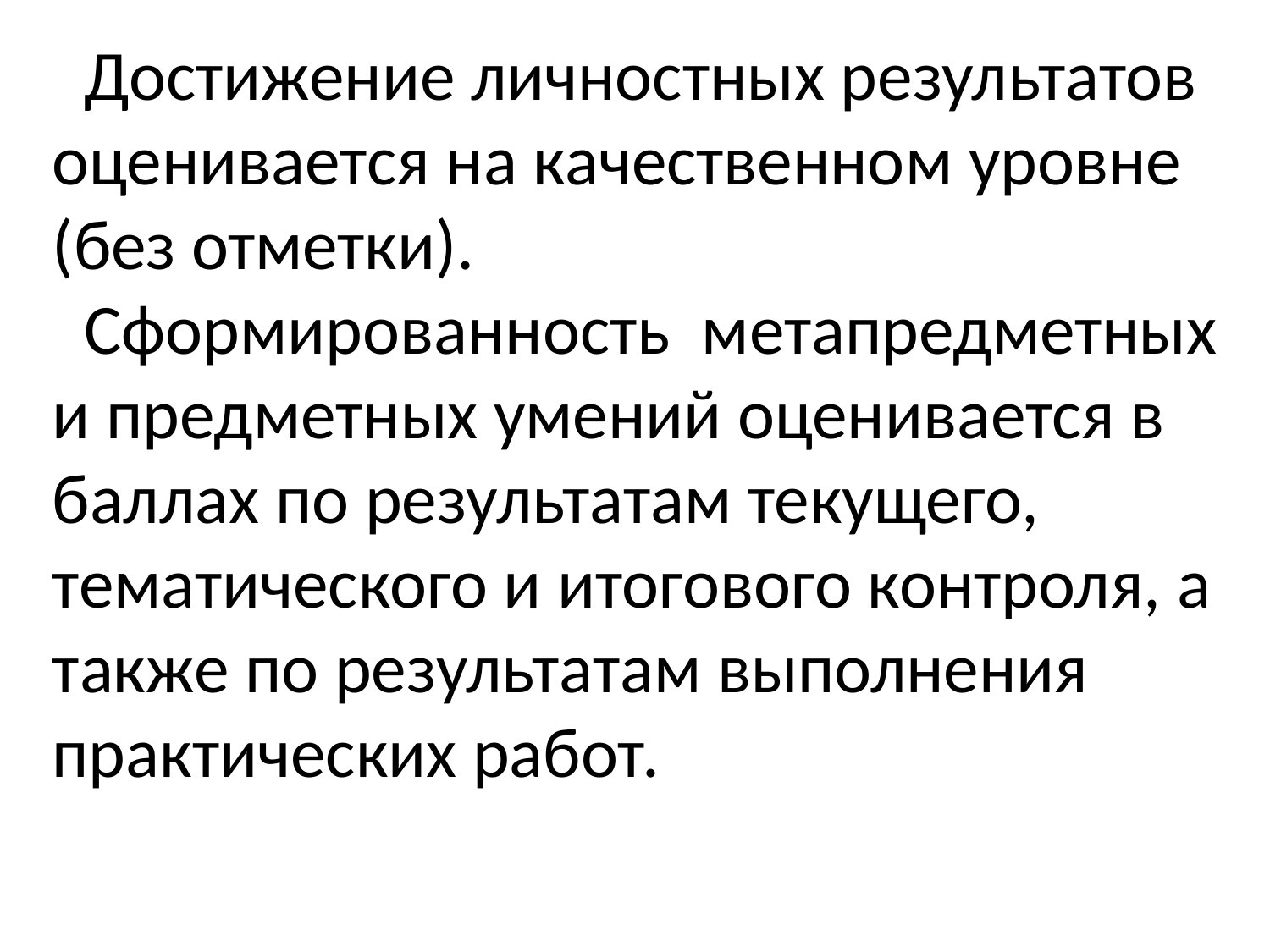

Достижение личностных результатов оценивается на качественном уровне (без отметки).
  Сформированность  метапредметных и предметных умений оценивается в баллах по результатам текущего, тематического и итогового контроля, а также по результатам выполнения практических работ.